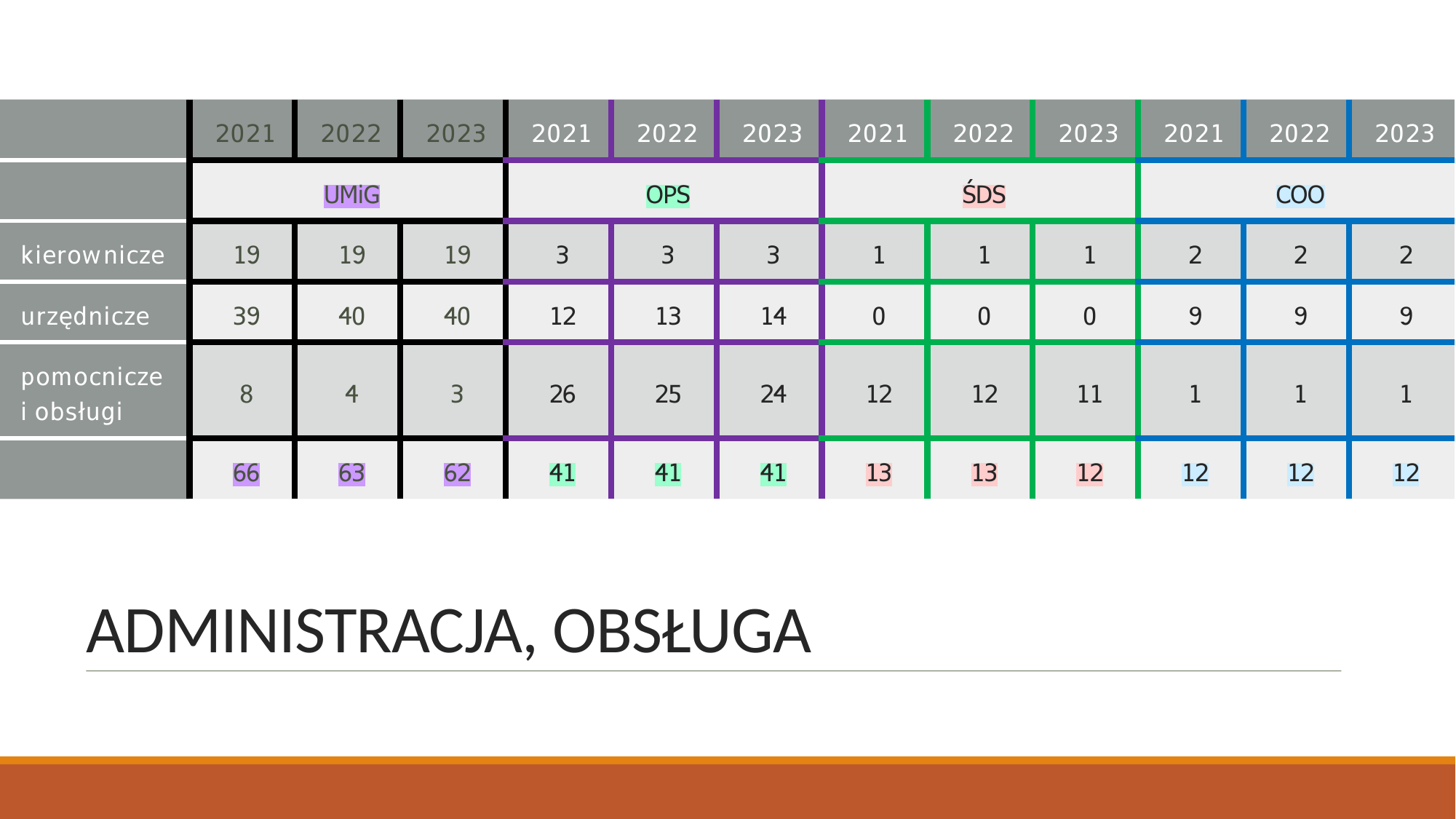

|  | 2021 | 2022 | 2023 | 2021 | 2022 | 2023 | 2021 | 2022 | 2023 | 2021 | 2022 | 2023 |
| --- | --- | --- | --- | --- | --- | --- | --- | --- | --- | --- | --- | --- |
|  | UMiG |  |  | OPS |  |  | ŚDS |  |  | COO |  |  |
| kierownicze | 19 | 19 | 19 | 3 | 3 | 3 | 1 | 1 | 1 | 2 | 2 | 2 |
| urzędnicze | 39 | 40 | 40 | 12 | 13 | 14 | 0 | 0 | 0 | 9 | 9 | 9 |
| pomocnicze i obsługi | 8 | 4 | 3 | 26 | 25 | 24 | 12 | 12 | 11 | 1 | 1 | 1 |
|  | 66 | 63 | 62 | 41 | 41 | 41 | 13 | 13 | 12 | 12 | 12 | 12 |
ADMINISTRACJA, OBSŁUGA